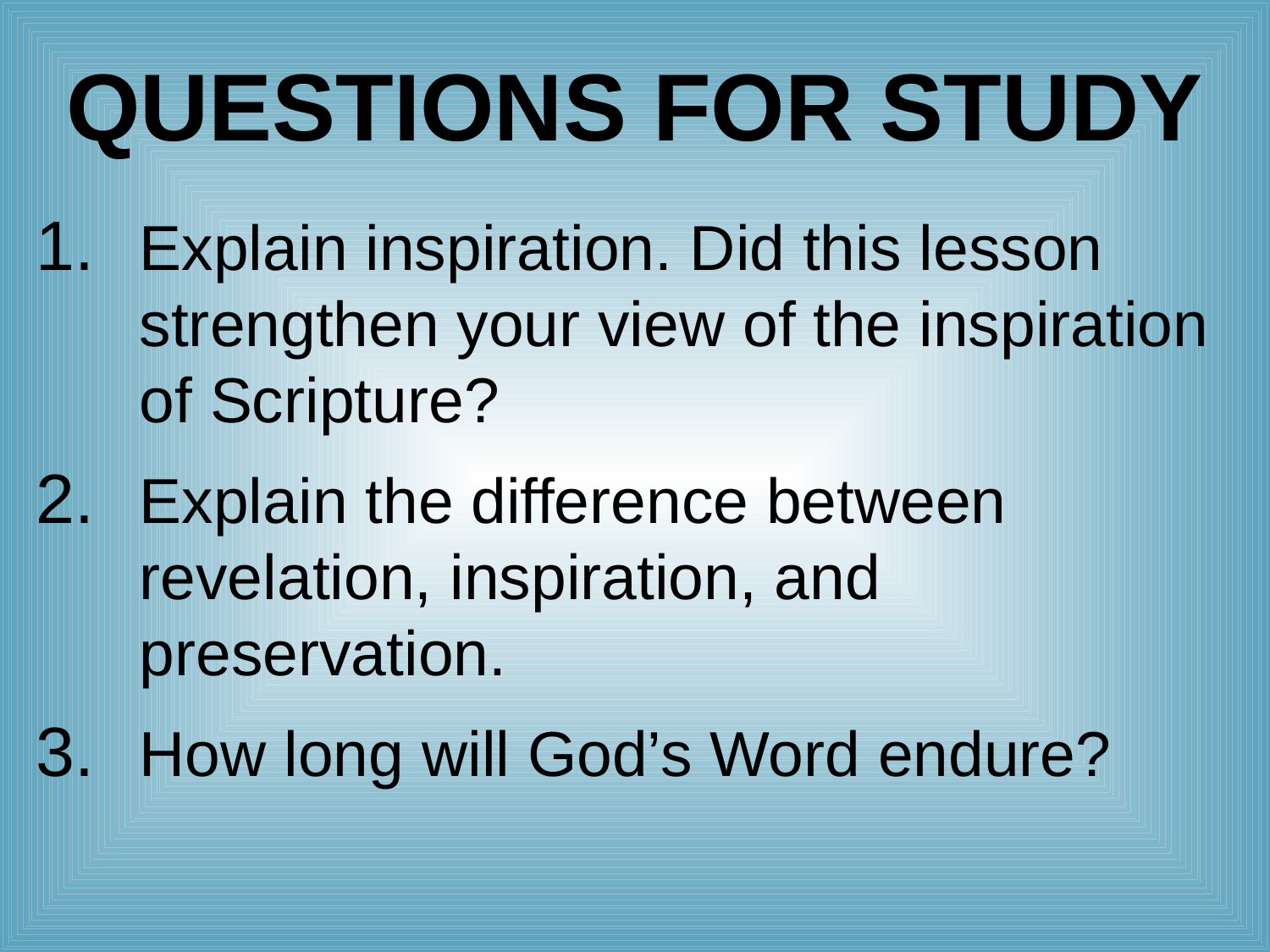

# Questions for Study
Explain inspiration. Did this lesson strengthen your view of the inspiration of Scripture?
Explain the difference between revelation, inspiration, and preservation.
How long will God’s Word endure?